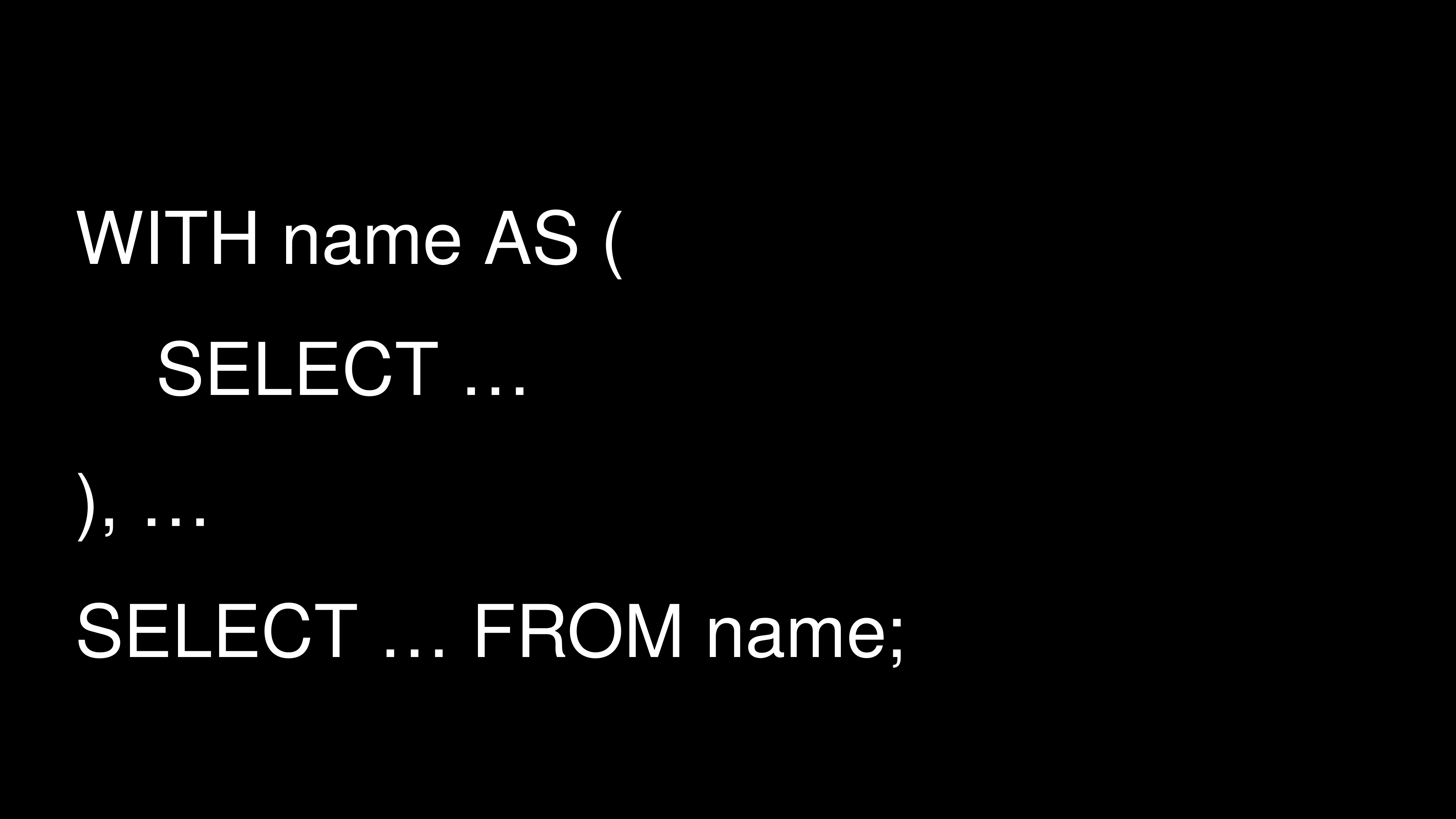

WITH name AS (
    SELECT …
), …
SELECT … FROM name;